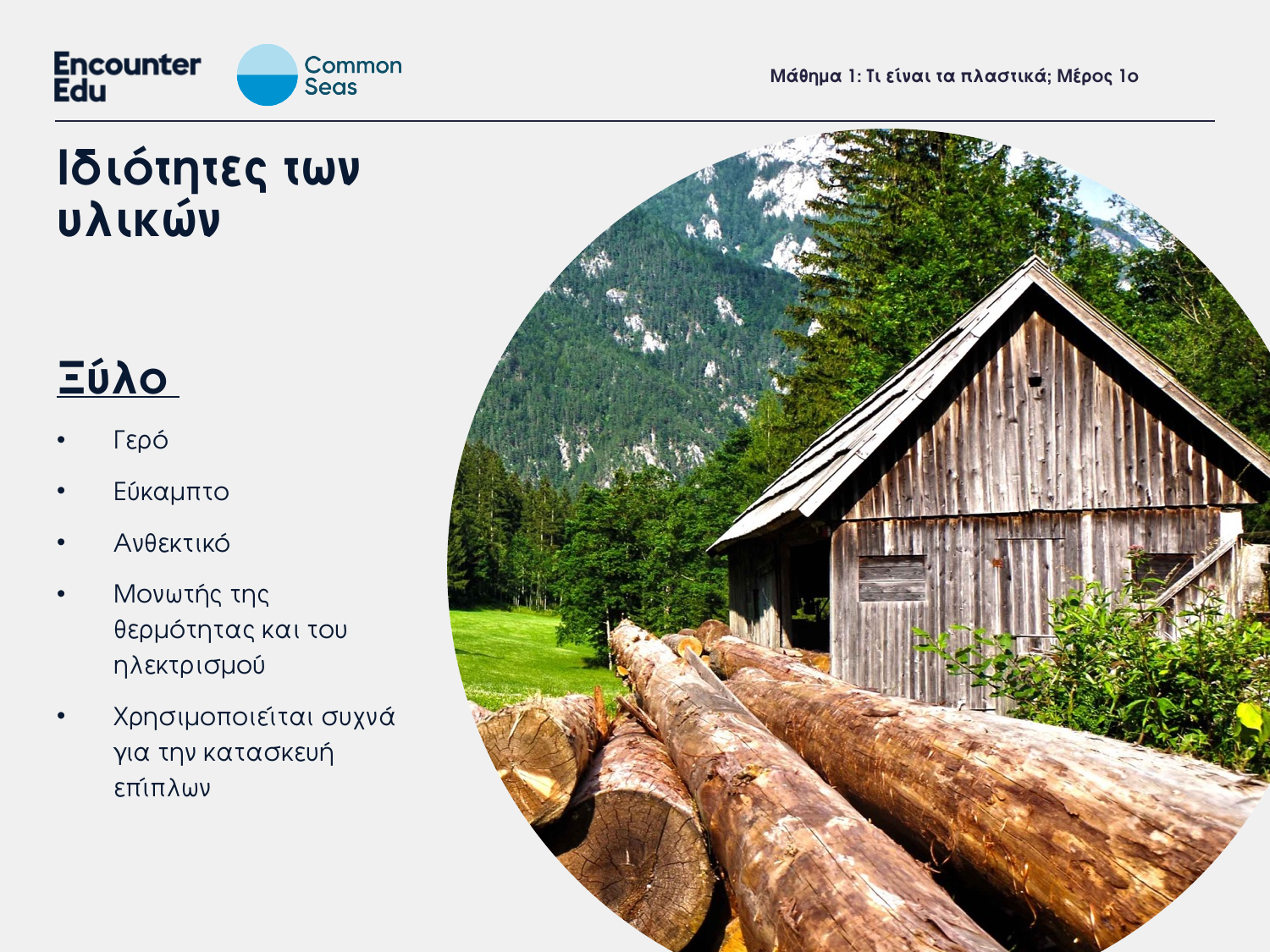

# Μάθημα 1: Τι είναι τα πλαστικά; Μέρος 1ο

Ιδιότητες των υλικών
Ξύλο
Γερό
Εύκαμπτο
Ανθεκτικό
Μονωτής της θερμότητας και του ηλεκτρισμού
Χρησιμοποιείται συχνά για την κατασκευή επίπλων